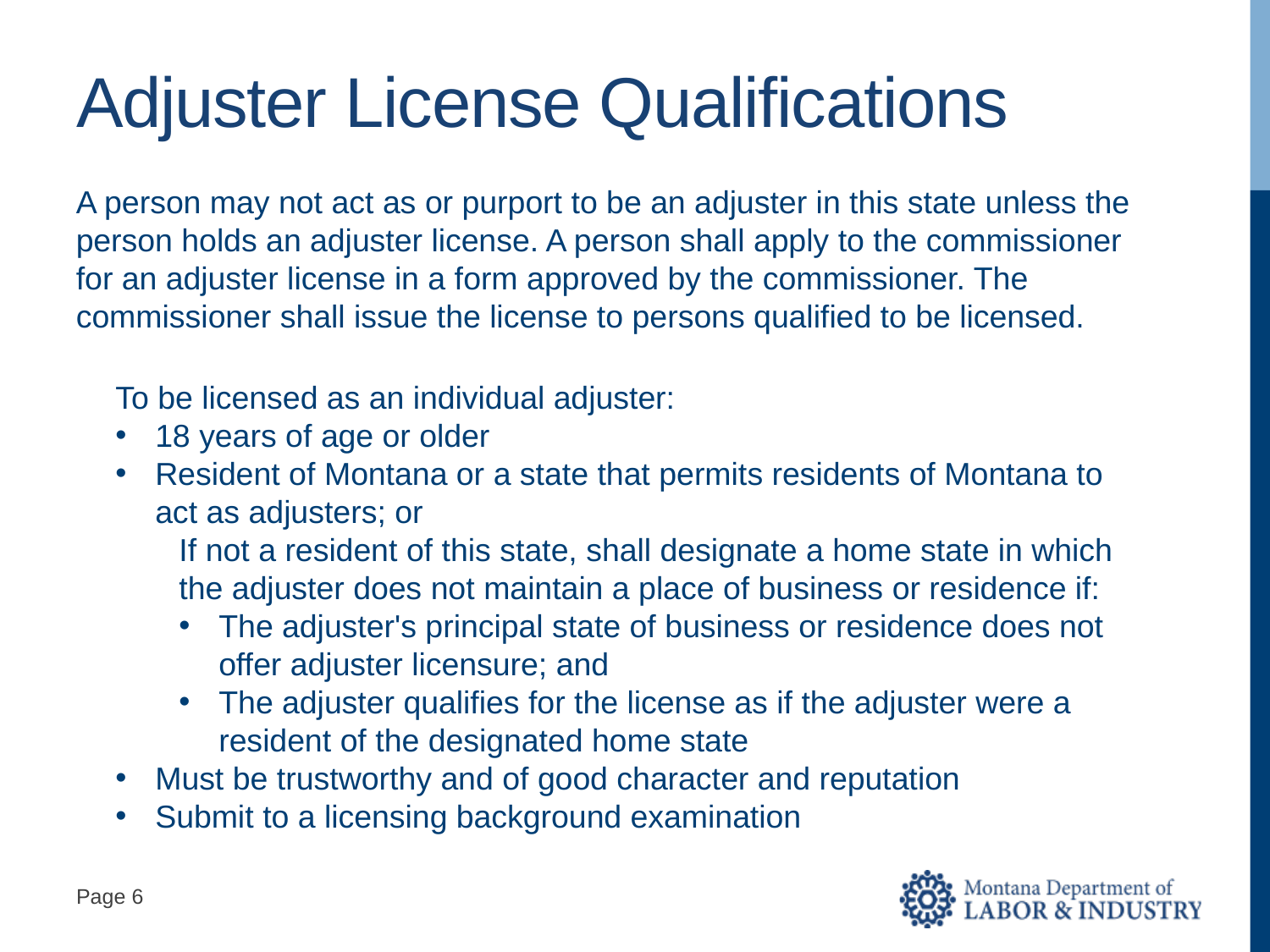

# Adjuster License Qualifications
A person may not act as or purport to be an adjuster in this state unless the person holds an adjuster license. A person shall apply to the commissioner for an adjuster license in a form approved by the commissioner. The commissioner shall issue the license to persons qualified to be licensed.
To be licensed as an individual adjuster:
18 years of age or older
Resident of Montana or a state that permits residents of Montana to act as adjusters; or
If not a resident of this state, shall designate a home state in which the adjuster does not maintain a place of business or residence if:
The adjuster's principal state of business or residence does not offer adjuster licensure; and
The adjuster qualifies for the license as if the adjuster were a resident of the designated home state
Must be trustworthy and of good character and reputation
Submit to a licensing background examination

Page 6